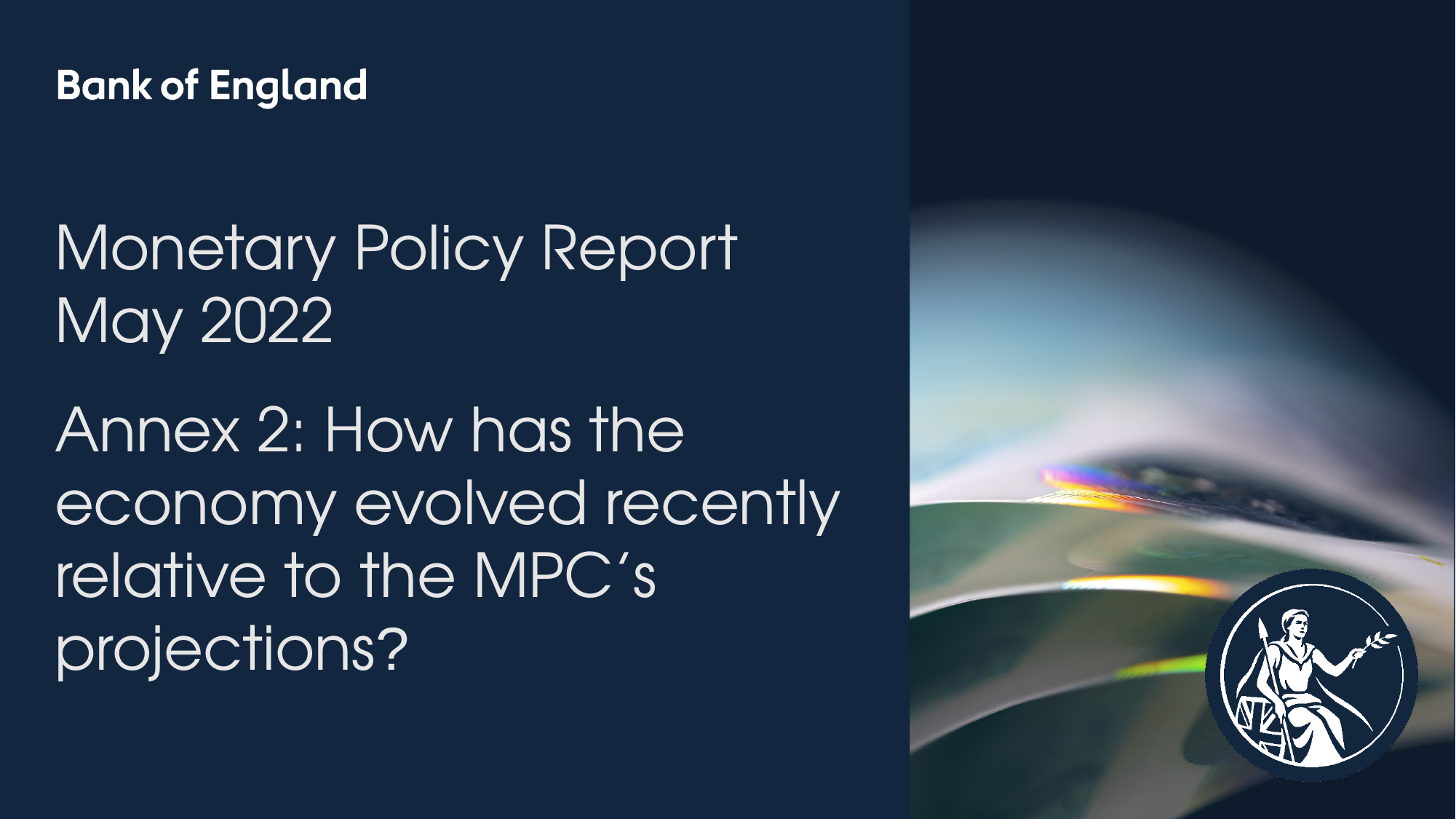

Monetary Policy Report
May 2022
Annex 2: How has the economy evolved recently relative to the MPC’s projections?